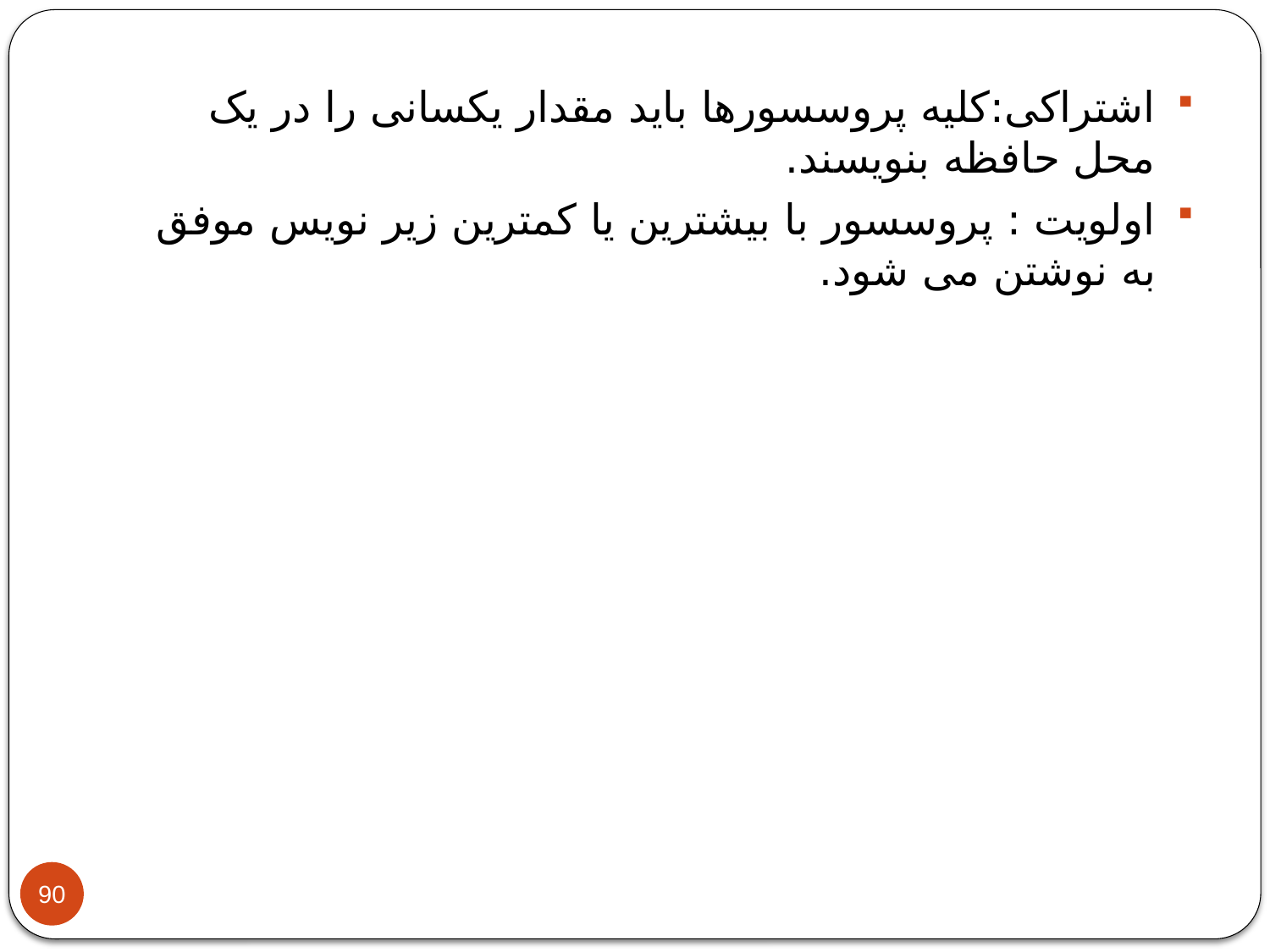

اشتراکی:کلیه پروسسورها باید مقدار یکسانی را در یک محل حافظه بنویسند.
اولویت : پروسسور با بیشترین یا کمترین زیر نویس موفق به نوشتن می شود.
90